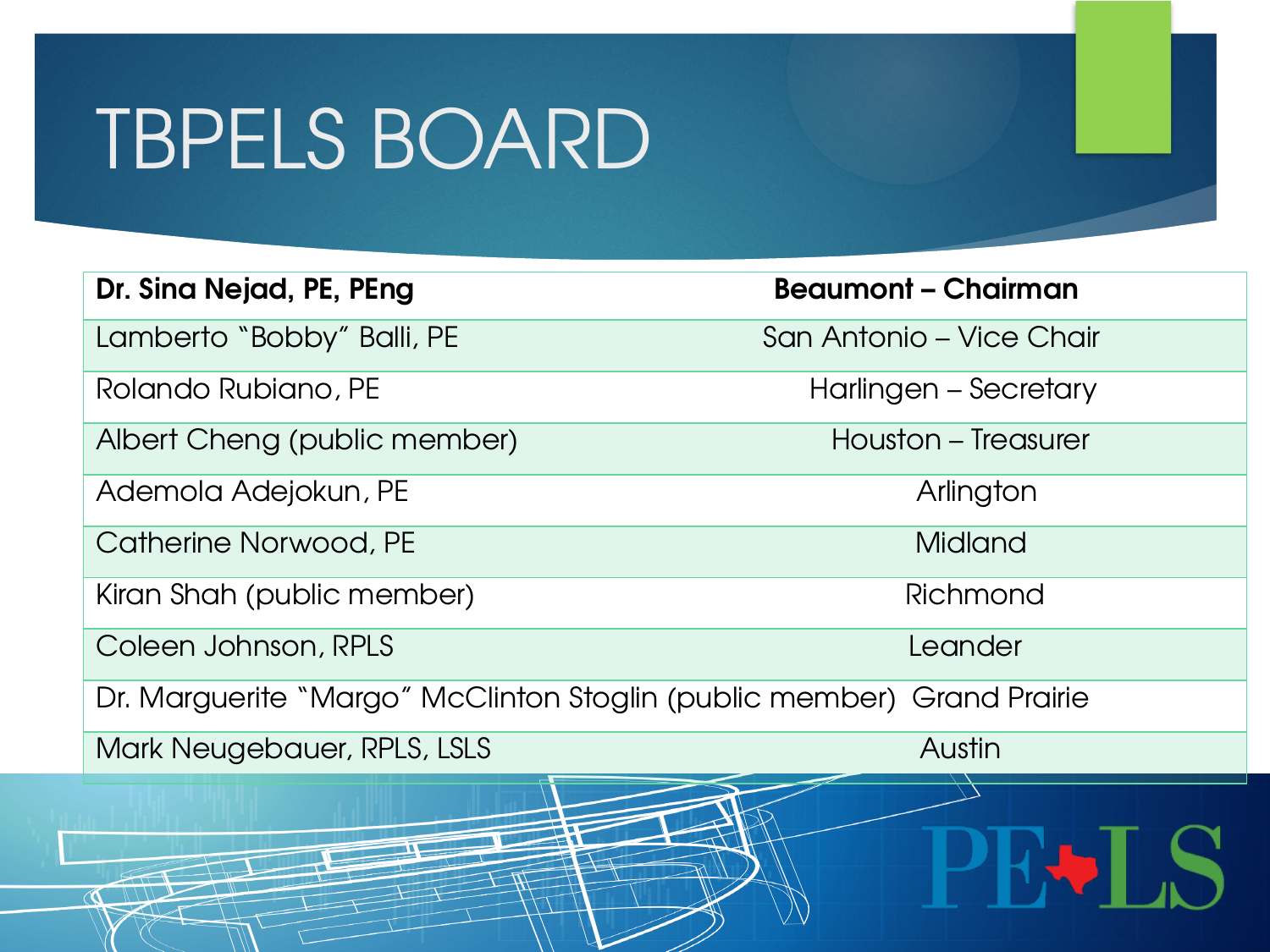

# TBPELS Board

| Dr. Sina Nejad, PE, PEng Beaumont – Chairman |
| --- |
| Lamberto “Bobby” Balli, PE San Antonio – Vice Chair |
| Rolando Rubiano, PE Harlingen – Secretary |
| Albert Cheng (public member) Houston – Treasurer |
| Ademola Adejokun, PE Arlington |
| Catherine Norwood, PE Midland |
| Kiran Shah (public member) Richmond |
| Coleen Johnson, RPLS Leander |
| Dr. Marguerite “Margo” McClinton Stoglin (public member) Grand Prairie |
| Mark Neugebauer, RPLS, LSLS Austin |